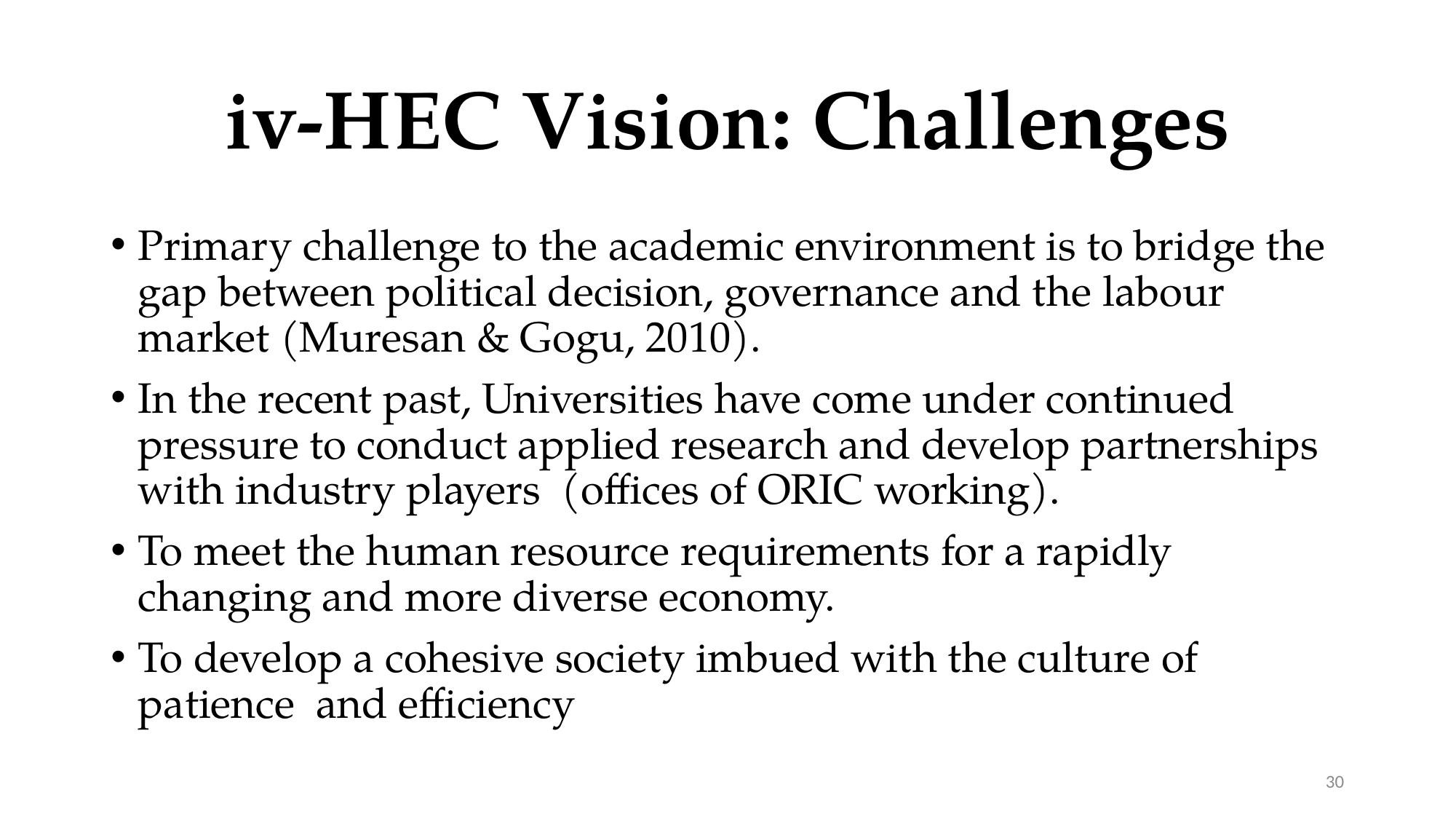

# iv-HEC Vision: Challenges
Primary challenge to the academic environment is to bridge the gap between political decision, governance and the labour market (Muresan & Gogu, 2010).
In the recent past, Universities have come under continued
pressure to conduct applied research and develop partnerships with industry players  (offices of ORIC working).
To meet the human resource requirements for a rapidly
changing and more diverse economy.
To develop a cohesive society imbued with the culture of
patience  and efficiency

30